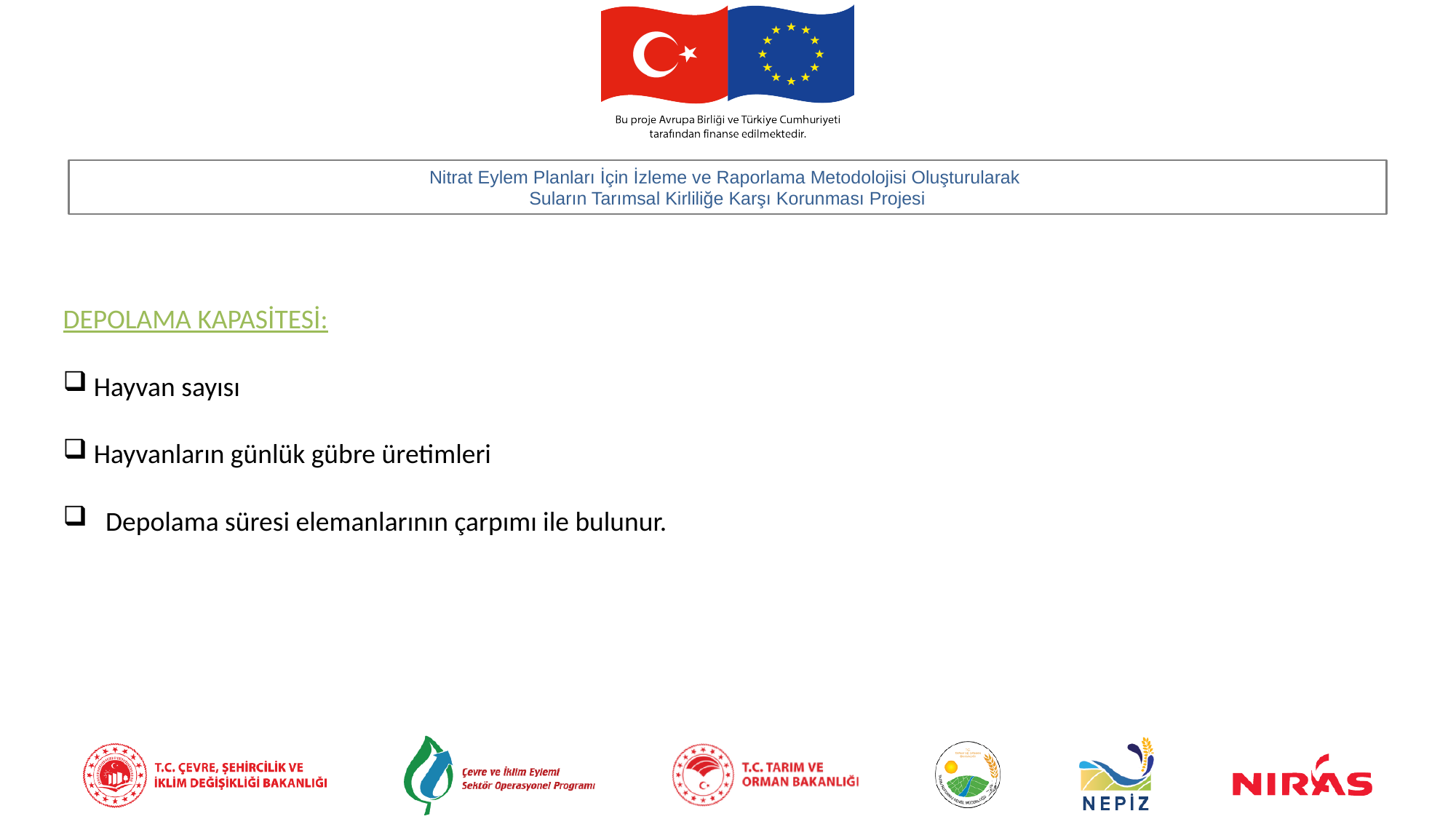

DEPOLAMA KAPASİTESİ:
 Hayvan sayısı
 Hayvanların günlük gübre üretimleri
Depolama süresi elemanlarının çarpımı ile bulunur.